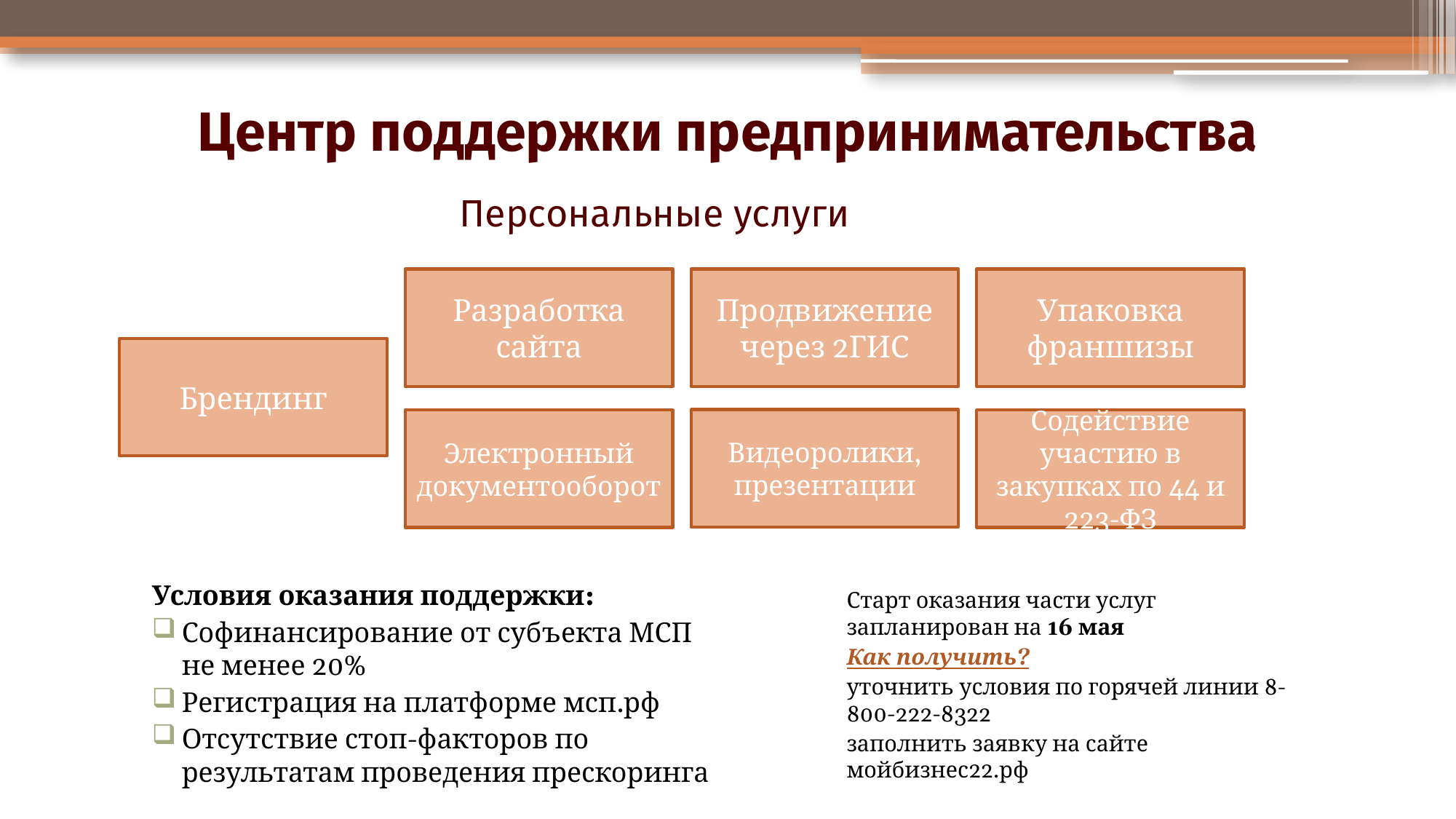

# Центр поддержки предпринимательства

Персональные услуги

Разработка сайта
Продвижение через 2ГИС
Упаковка франшизы
Брендинг
Электронный документооборот
Содействие участию в закупках по 44 и 223-ФЗ
Видеоролики, презентации

Условия оказания поддержки:
Софинансирование от субъекта МСП не менее 20%
Регистрация на платформе мсп.рф
Отсутствие стоп-факторов по результатам проведения прескоринга

Старт оказания части услуг запланирован на 16 мая
Как получить?
уточнить условия по горячей линии 8-800-222-8322
заполнить заявку на сайте мойбизнес22.рф